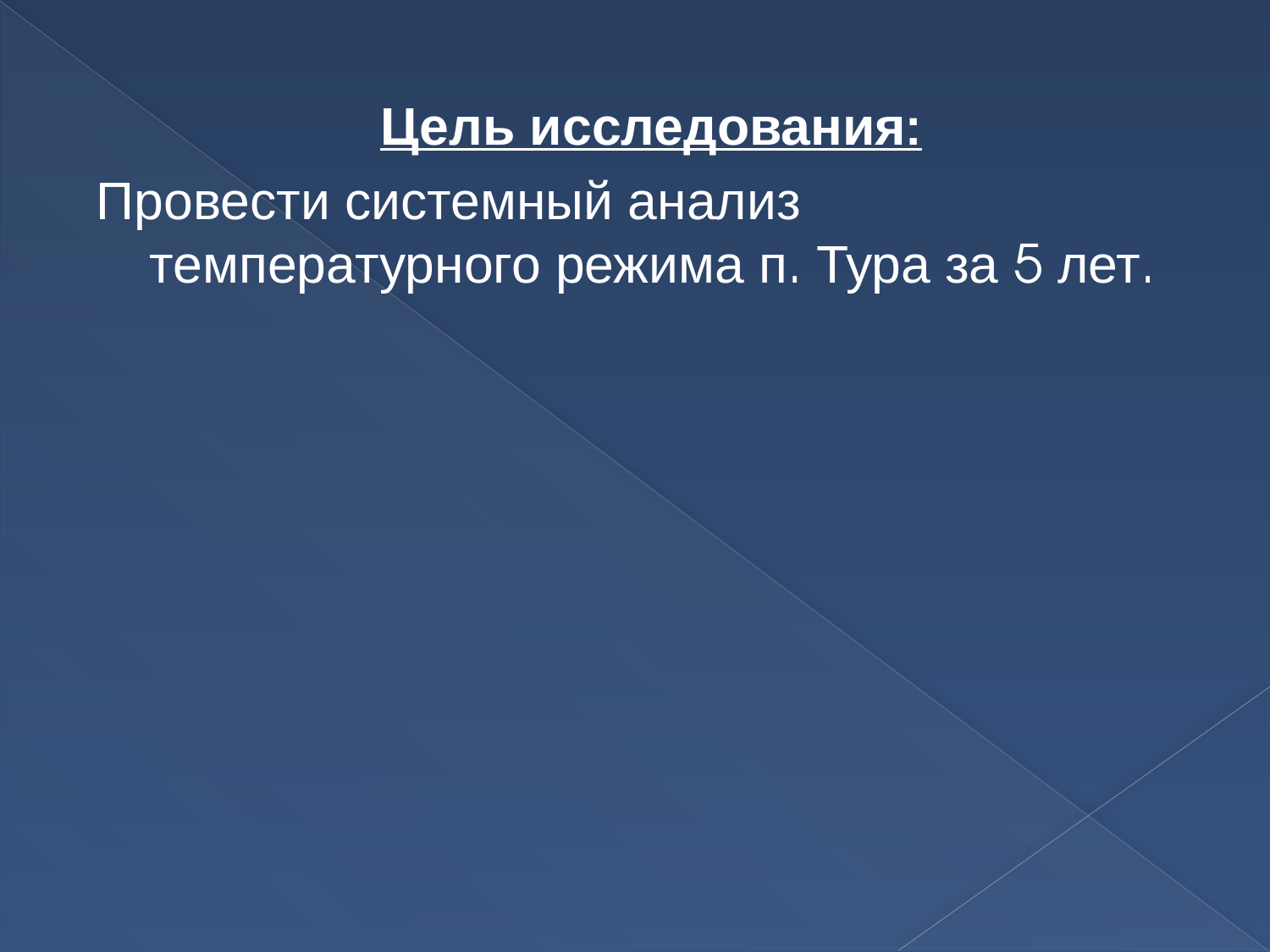

Цель исследования:
Провести системный анализ температурного режима п. Тура за 5 лет.